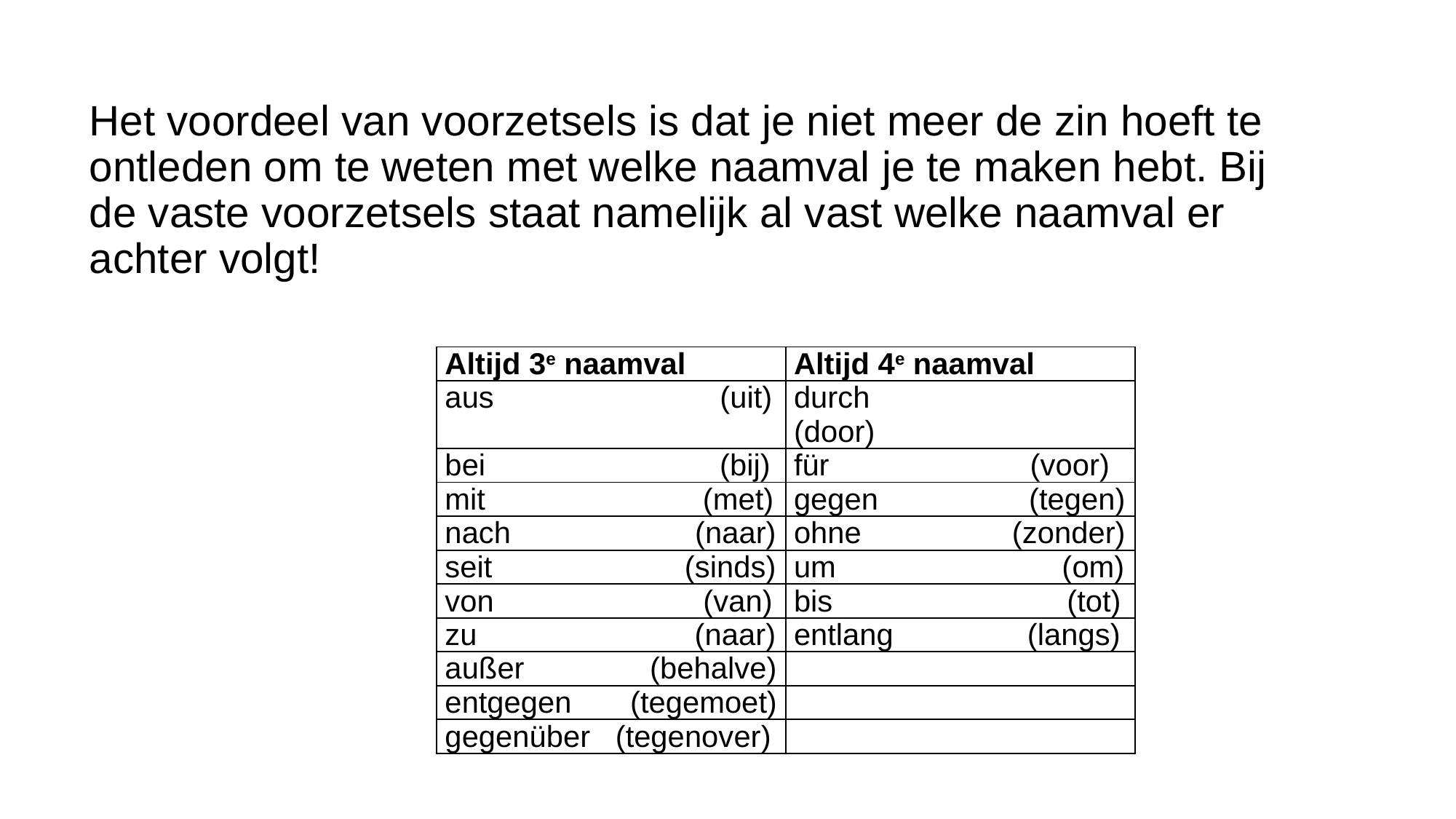

Het voordeel van voorzetsels is dat je niet meer de zin hoeft te ontleden om te weten met welke naamval je te maken hebt. Bij de vaste voorzetsels staat namelijk al vast welke naamval er achter volgt!

| Altijd 3e naamval | Altijd 4e naamval |
| --- | --- |
| aus (uit) | durch (door) |
| bei (bij) | für (voor) |
| mit (met) | gegen (tegen) |
| nach (naar) | ohne (zonder) |
| seit (sinds) | um (om) |
| von (van) | bis (tot) |
| zu (naar) | entlang (langs) |
| außer (behalve) |  |
| entgegen (tegemoet) |  |
| gegenüber (tegenover) |  |